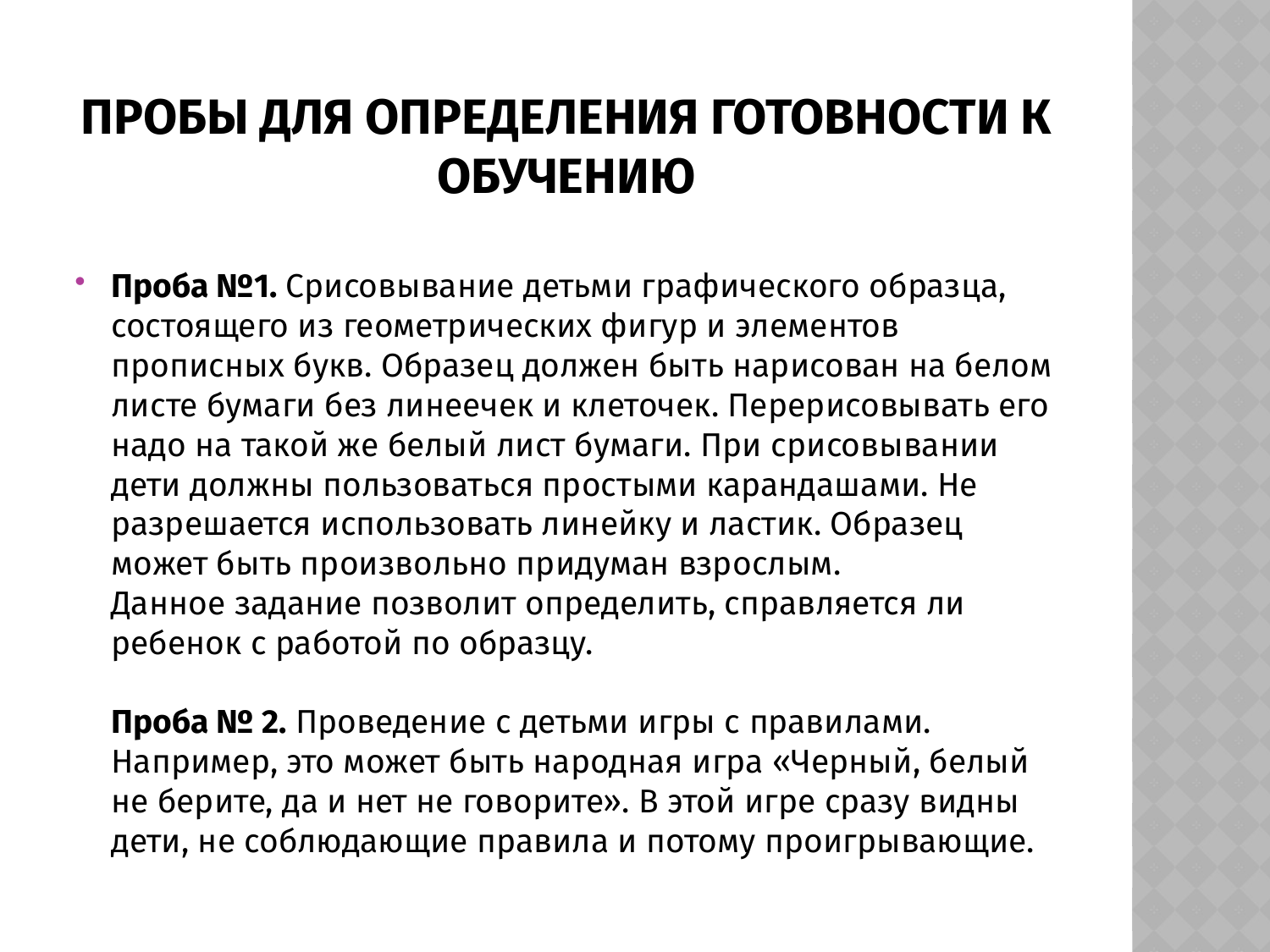

# Пробы для определения готовности к обучению

Проба №1. Срисовывание детьми графического образца, состоящего из геометрических фигур и элементов прописных букв. Образец должен быть нарисован на белом листе бумаги без линеечек и клеточек. Перерисовывать его надо на такой же белый лист бумаги. При срисовывании дети должны пользоваться простыми карандашами. Не разрешается использовать линейку и ластик. Образец может быть произвольно придуман взрослым.
Данное задание позволит определить, справляется ли ребенок с работой по образцу.
Проба № 2. Проведение с детьми игры с правилами. Например, это может быть народная игра «Черный, белый не берите, да и нет не говорите». В этой игре сразу видны дети, не соблюдающие правила и потому проигрывающие.